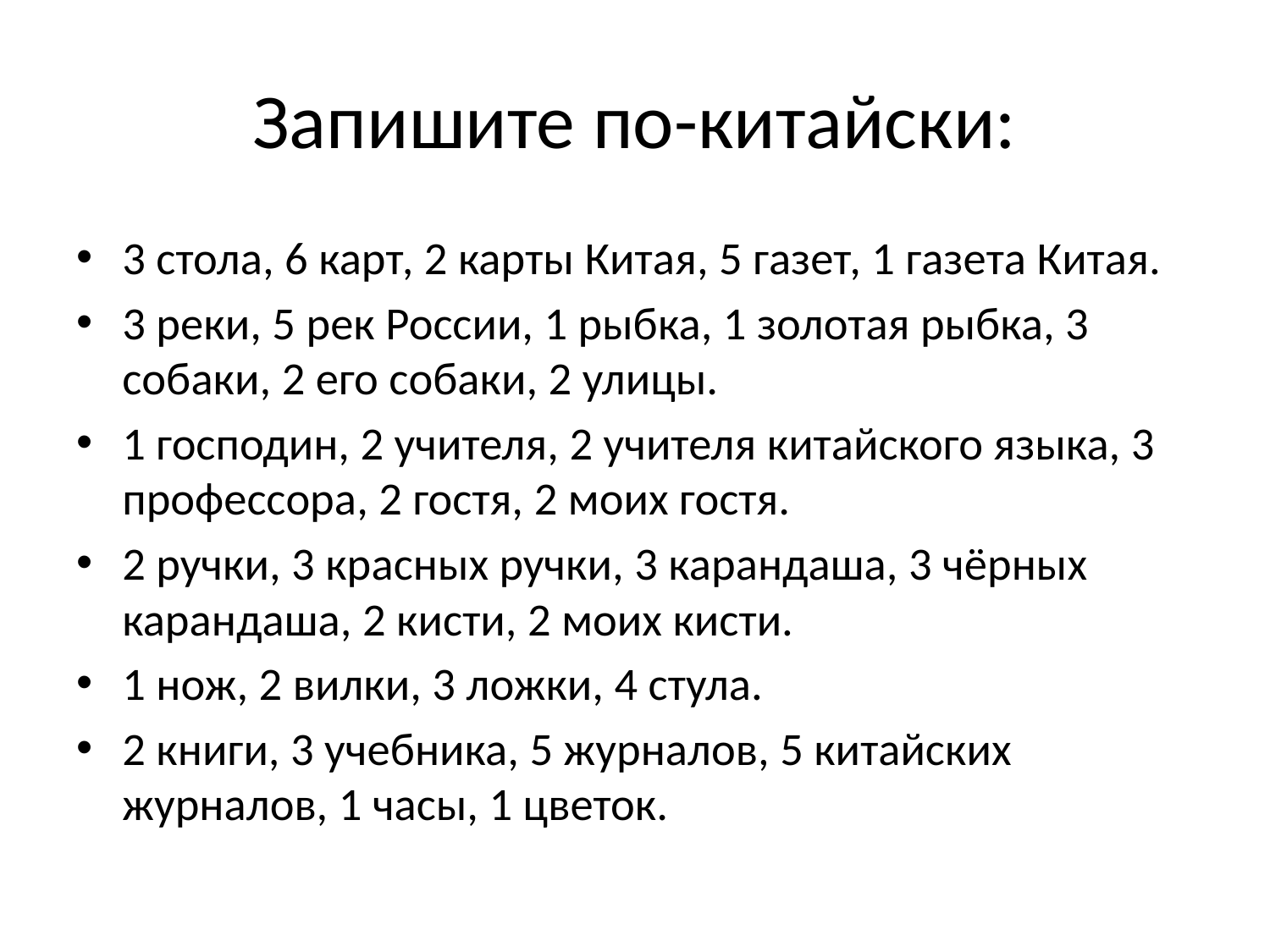

# Запишите по-китайски:
3 стола, 6 карт, 2 карты Китая, 5 газет, 1 газета Китая.
3 реки, 5 рек России, 1 рыбка, 1 золотая рыбка, 3 собаки, 2 его собаки, 2 улицы.
1 господин, 2 учителя, 2 учителя китайского языка, 3 профессора, 2 гостя, 2 моих гостя.
2 ручки, 3 красных ручки, 3 карандаша, 3 чёрных карандаша, 2 кисти, 2 моих кисти.
1 нож, 2 вилки, 3 ложки, 4 стула.
2 книги, 3 учебника, 5 журналов, 5 китайских журналов, 1 часы, 1 цветок.